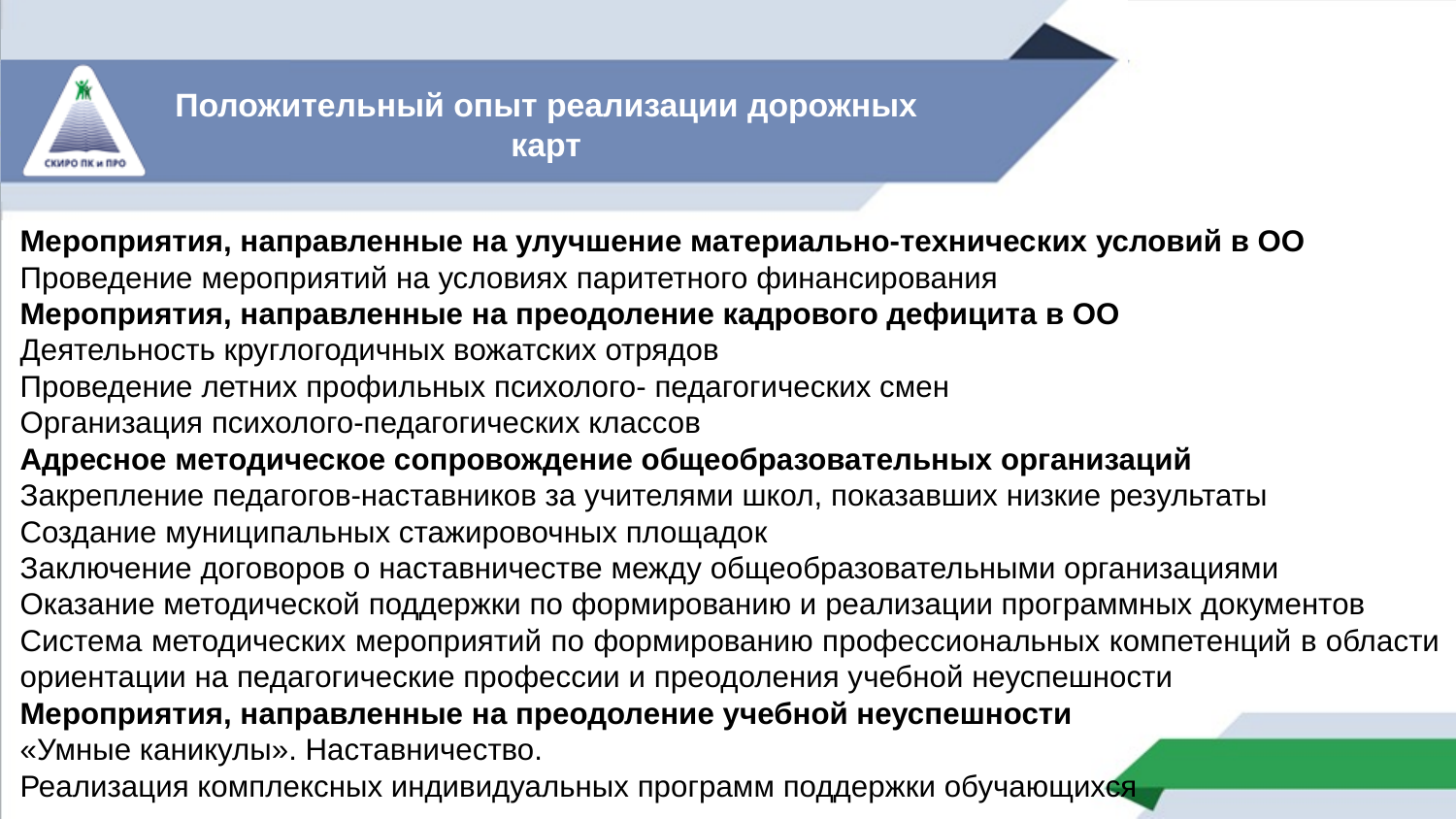

# Положительный опыт реализации дорожных карт
Мероприятия, направленные на улучшение материально-технических условий в ОО
Проведение мероприятий на условиях паритетного финансирования
Мероприятия, направленные на преодоление кадрового дефицита в ОО
Деятельность круглогодичных вожатских отрядов
Проведение летних профильных психолого- педагогических смен
Организация психолого-педагогических классов
Адресное методическое сопровождение общеобразовательных организаций
Закрепление педагогов-наставников за учителями школ, показавших низкие результаты
Создание муниципальных стажировочных площадок
Заключение договоров о наставничестве между общеобразовательными организациями
Оказание методической поддержки по формированию и реализации программных документов
Система методических мероприятий по формированию профессиональных компетенций в области ориентации на педагогические профессии и преодоления учебной неуспешности
Мероприятия, направленные на преодоление учебной неуспешности
«Умные каникулы». Наставничество.
Реализация комплексных индивидуальных программ поддержки обучающихся